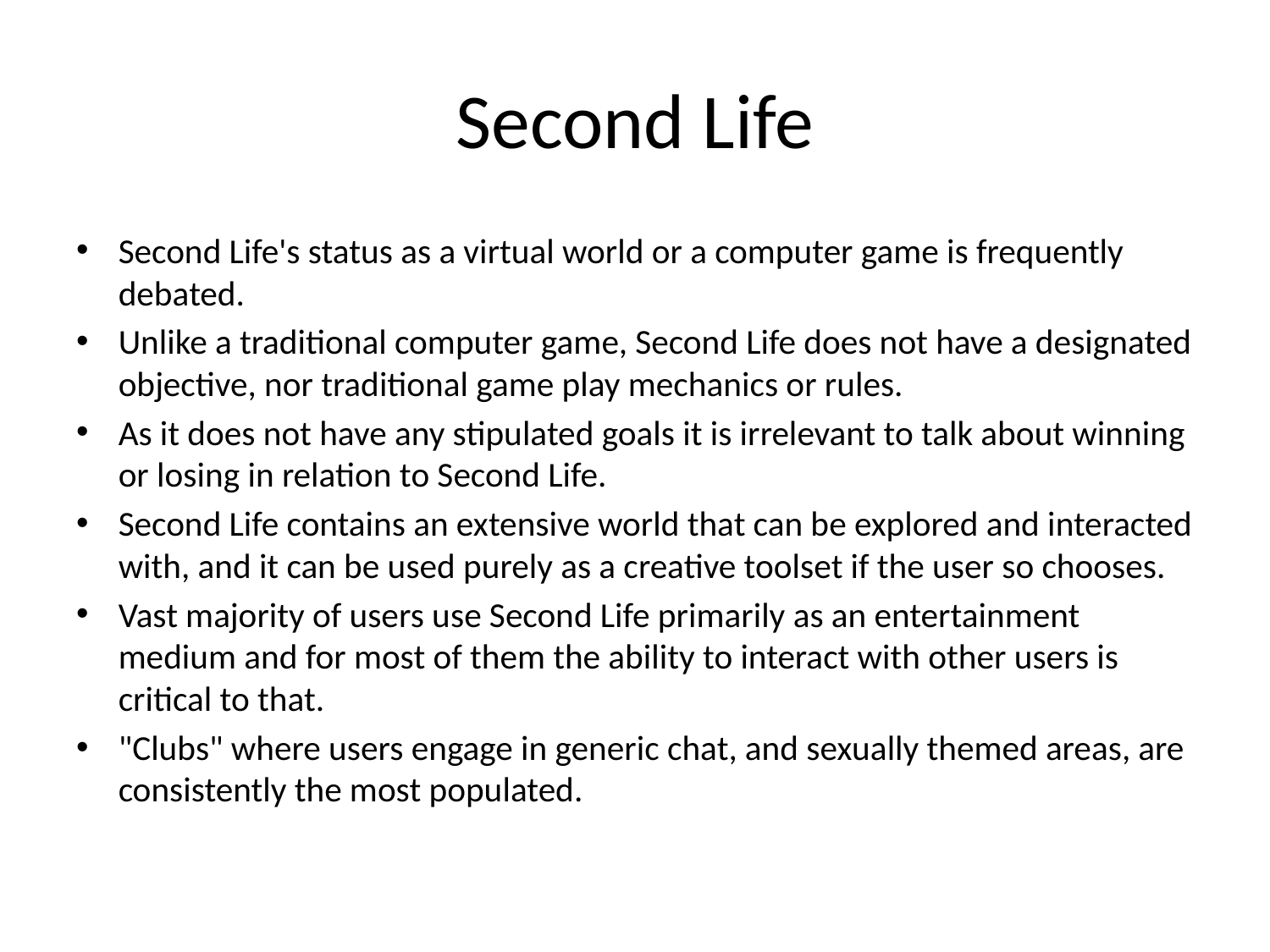

# Second Life
Second Life's status as a virtual world or a computer game is frequently debated.
Unlike a traditional computer game, Second Life does not have a designated objective, nor traditional game play mechanics or rules.
As it does not have any stipulated goals it is irrelevant to talk about winning or losing in relation to Second Life.
Second Life contains an extensive world that can be explored and interacted with, and it can be used purely as a creative toolset if the user so chooses.
Vast majority of users use Second Life primarily as an entertainment medium and for most of them the ability to interact with other users is critical to that.
"Clubs" where users engage in generic chat, and sexually themed areas, are consistently the most populated.